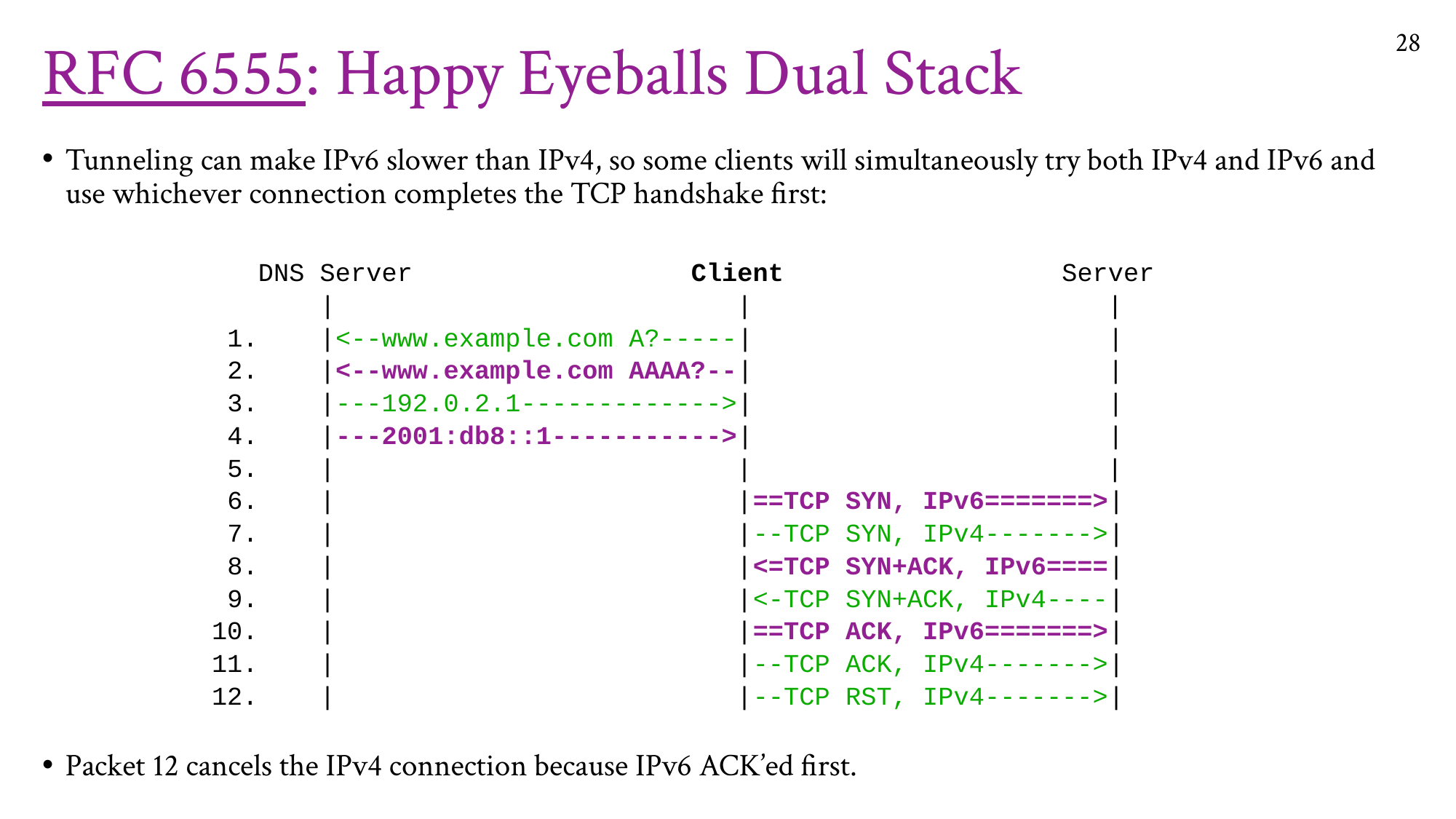

# RFC 6555: Happy Eyeballs Dual Stack
Tunneling can make IPv6 slower than IPv4, so some clients will simultaneously try both IPv4 and IPv6 and use whichever connection completes the TCP handshake first:

           DNS Server                  Client                  Server
               |                          |                       |
         1.    |<--www.example.com A?-----|                       |
         2.    |<--www.example.com AAAA?--|                       |
         3.    |---192.0.2.1------------->|                       |
         4.    |---2001:db8::1----------->|                       |
         5.    |                          |                       |
         6.    |                          |==TCP SYN, IPv6=======>|
         7.    |                          |--TCP SYN, IPv4------->|
         8.    |                          |<=TCP SYN+ACK, IPv6====|
         9.    |                          |<-TCP SYN+ACK, IPv4----|
        10.    |                          |==TCP ACK, IPv6=======>|
        11.    |                          |--TCP ACK, IPv4------->|
        12.    |                          |--TCP RST, IPv4------->|

Packet 12 cancels the IPv4 connection because IPv6 ACK’ed first.